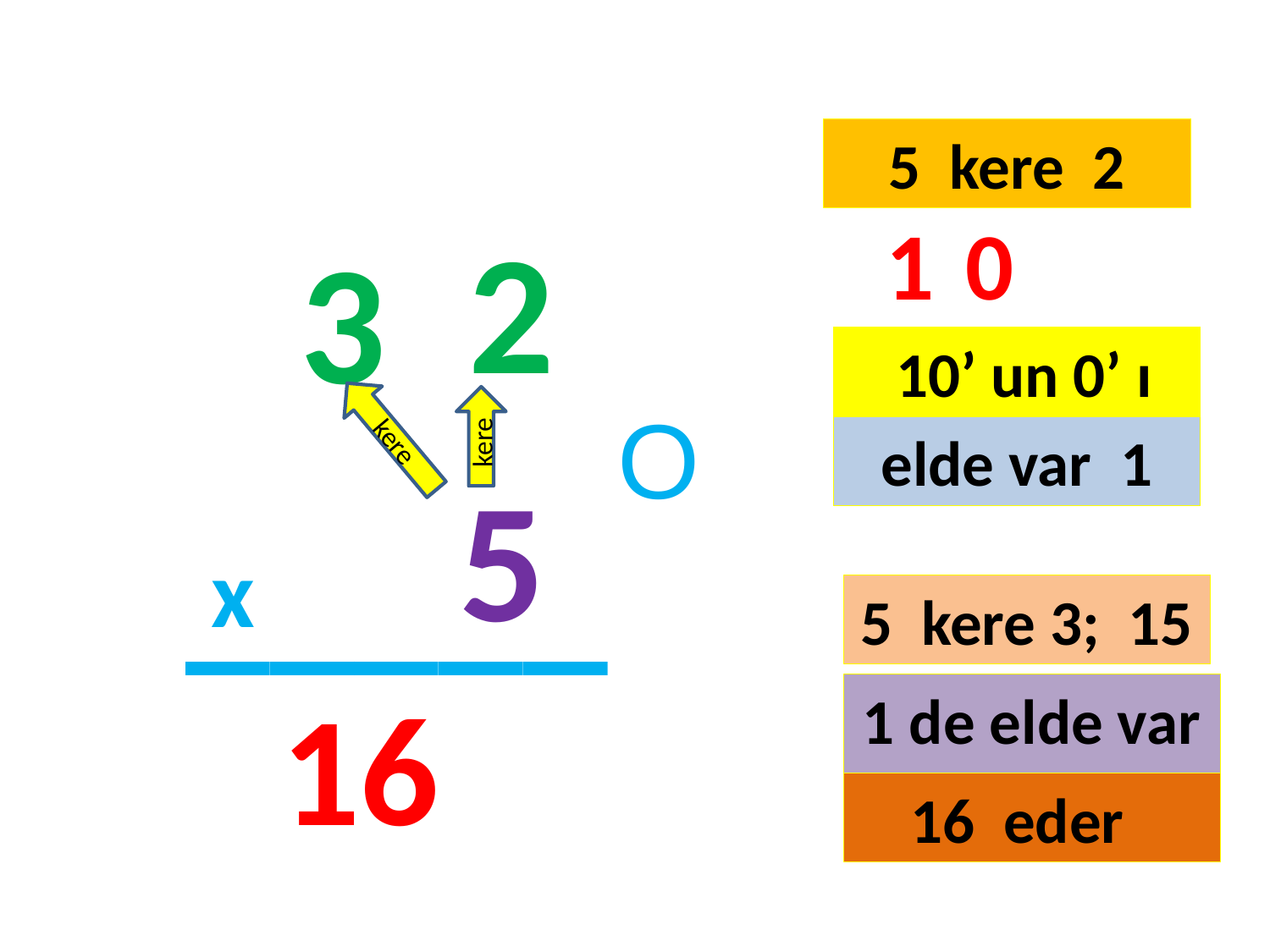

5  kere  2
2
1
0
3
#

 10’ un 0’ ı
kere
kere
O
elde var  1

5
_____

x
5  kere 3;  15
16
1 de elde var
16  eder